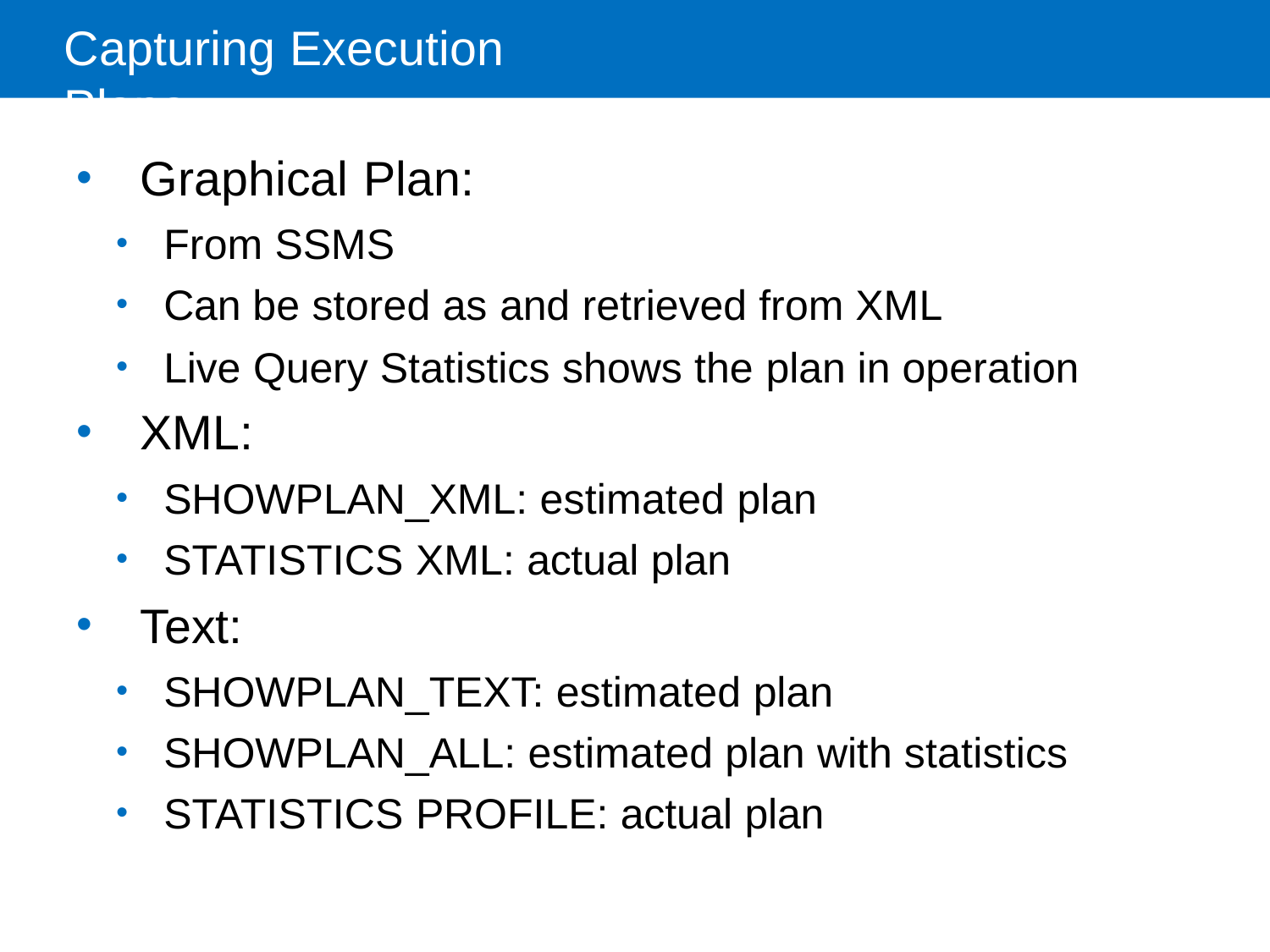

# Capturing Execution Plans
Graphical Plan:
From SSMS
Can be stored as and retrieved from XML
Live Query Statistics shows the plan in operation
XML:
SHOWPLAN_XML: estimated plan
STATISTICS XML: actual plan
Text:
SHOWPLAN_TEXT: estimated plan
SHOWPLAN_ALL: estimated plan with statistics
STATISTICS PROFILE: actual plan